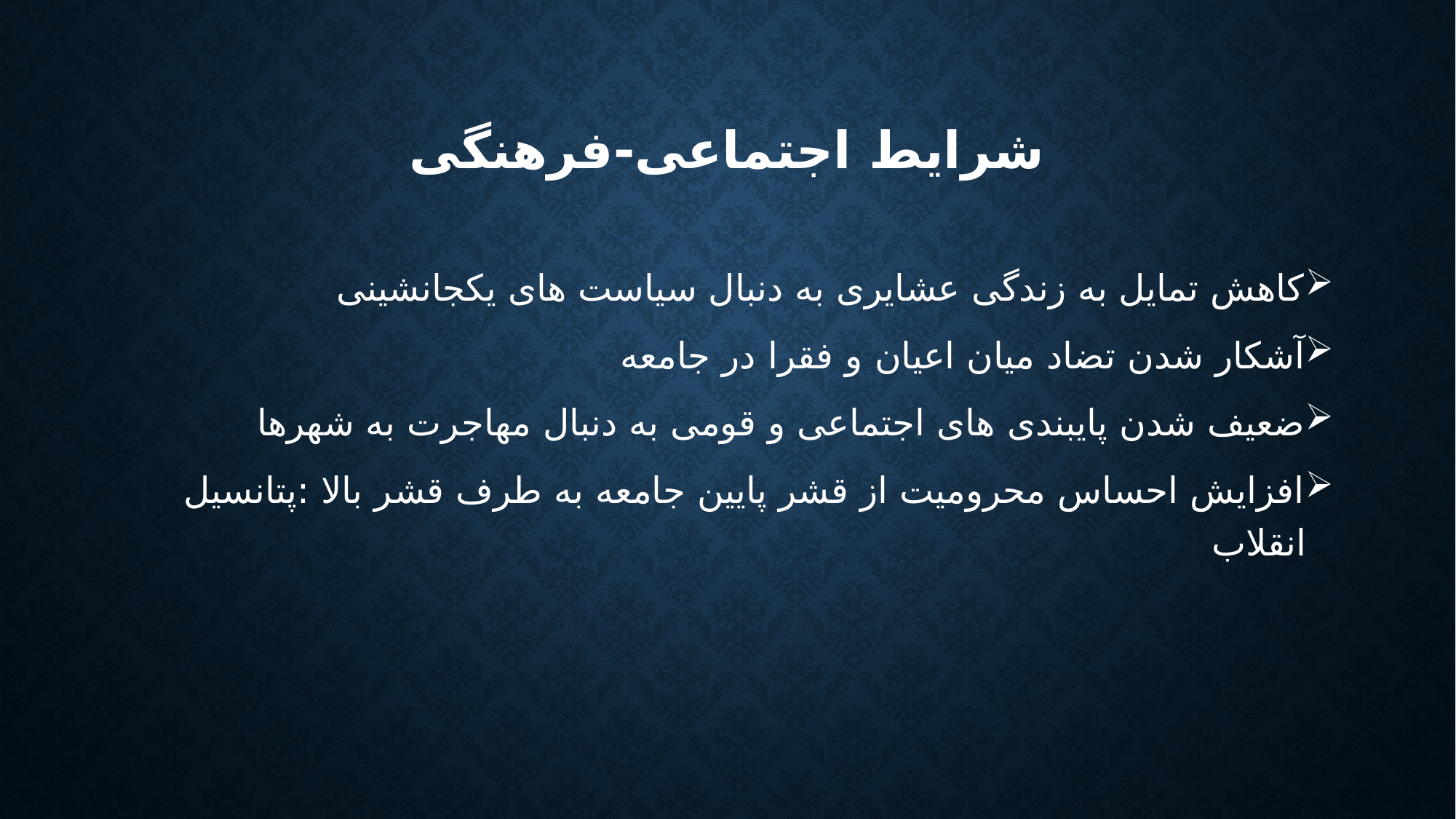

# شرایط اجتماعی-فرهنگی
کاهش تمایل به زندگی عشایری به دنبال سیاست های یکجانشینی
آشکار شدن تضاد میان اعیان و فقرا در جامعه
ضعیف شدن پایبندی های اجتماعی و قومی به دنبال مهاجرت به شهرها
افزایش احساس محرومیت از قشر پایین جامعه به طرف قشر بالا :پتانسیل انقلاب